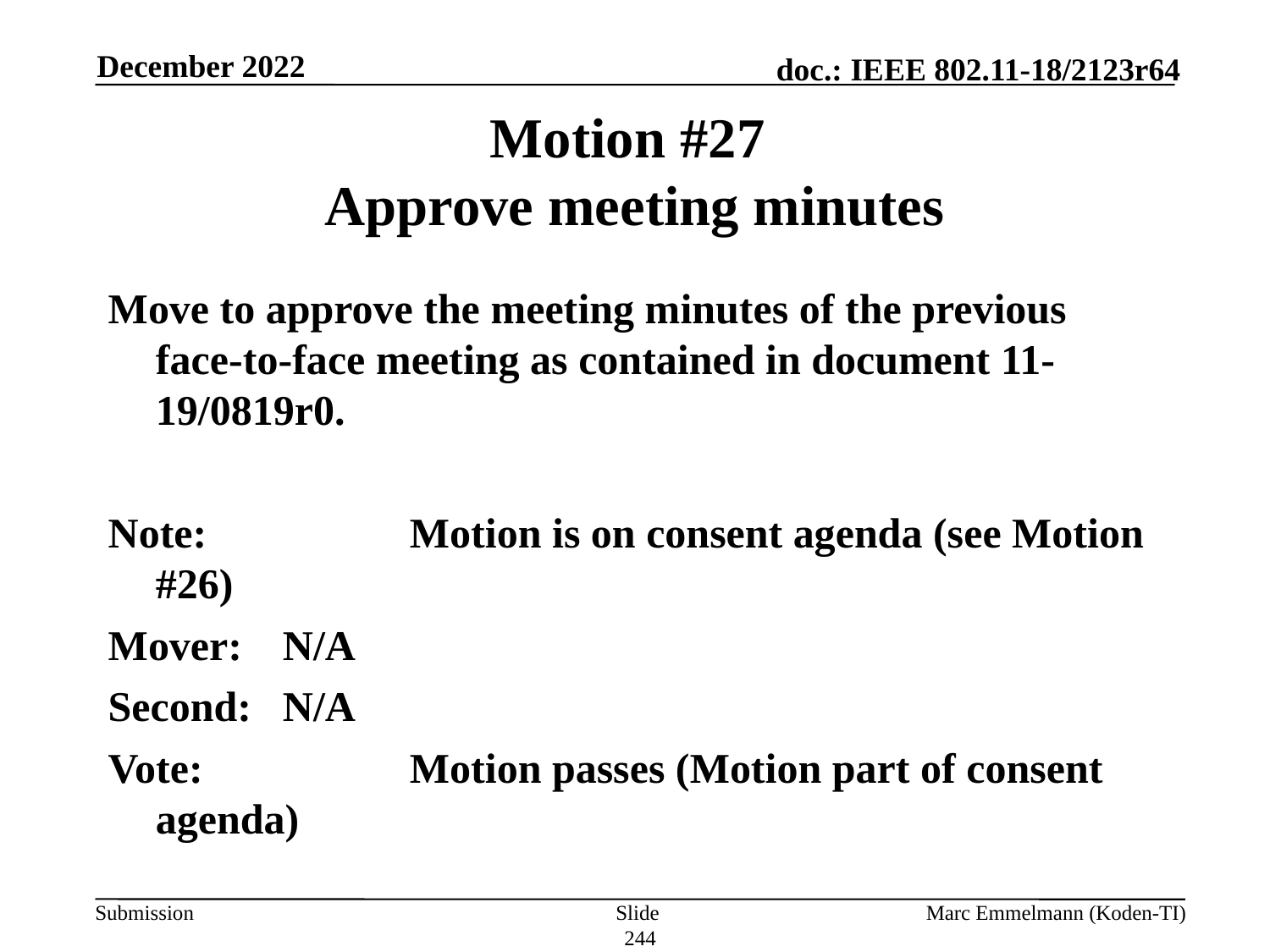

December 2022
# Motion #27 Approve meeting minutes
Move to approve the meeting minutes of the previous face-to-face meeting as contained in document 11-19/0819r0.

Note: 		Motion is on consent agenda (see Motion #26)
Mover:	N/A
Second:	N/A
Vote:		Motion passes (Motion part of consent agenda)
Slide 244
Marc Emmelmann (Koden-TI)